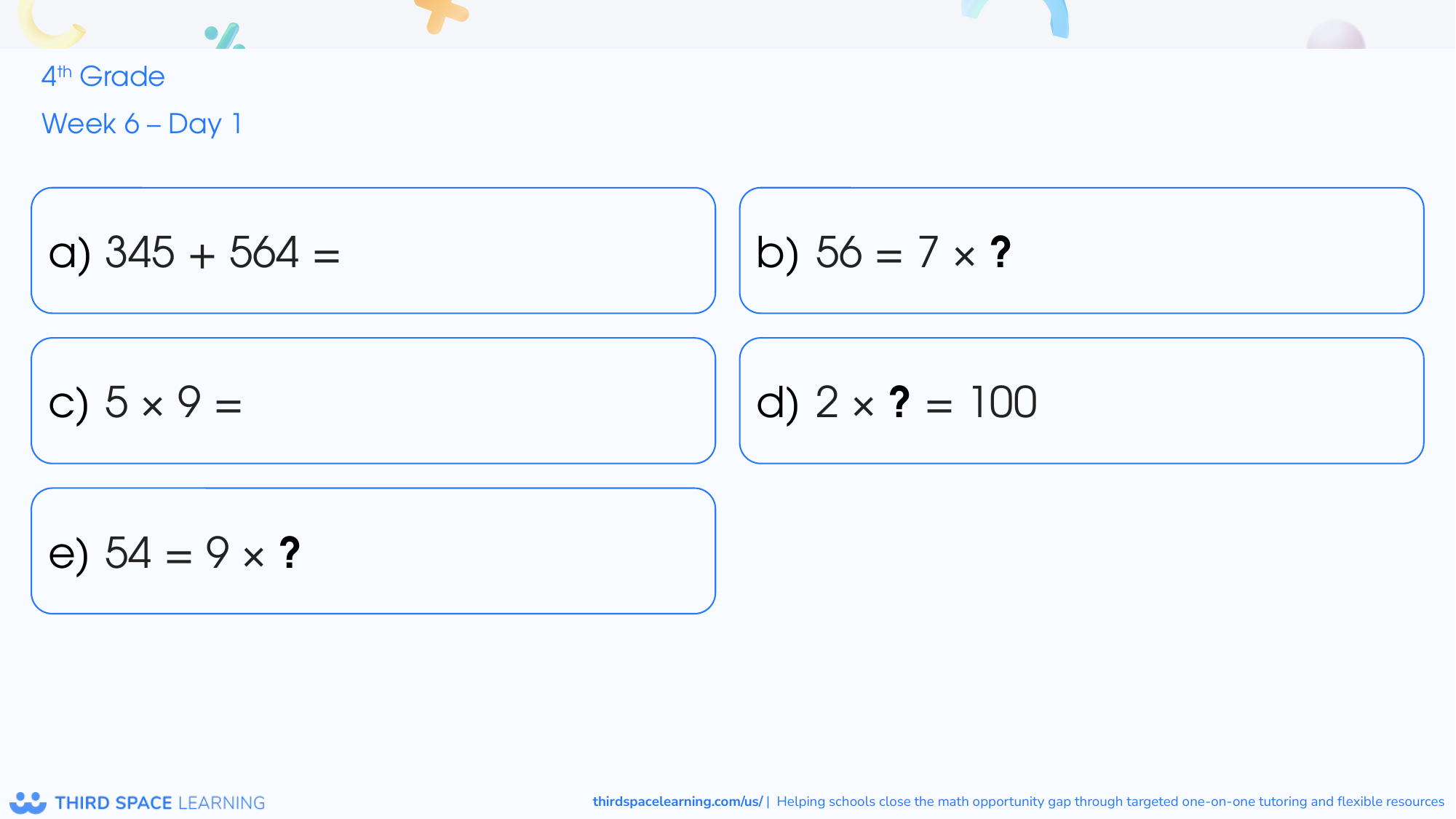

4th Grade
Week 6 – Day 1
345 + 564 =
56 = 7 × ?
5 × 9 =
2 × ? = 100
54 = 9 × ?